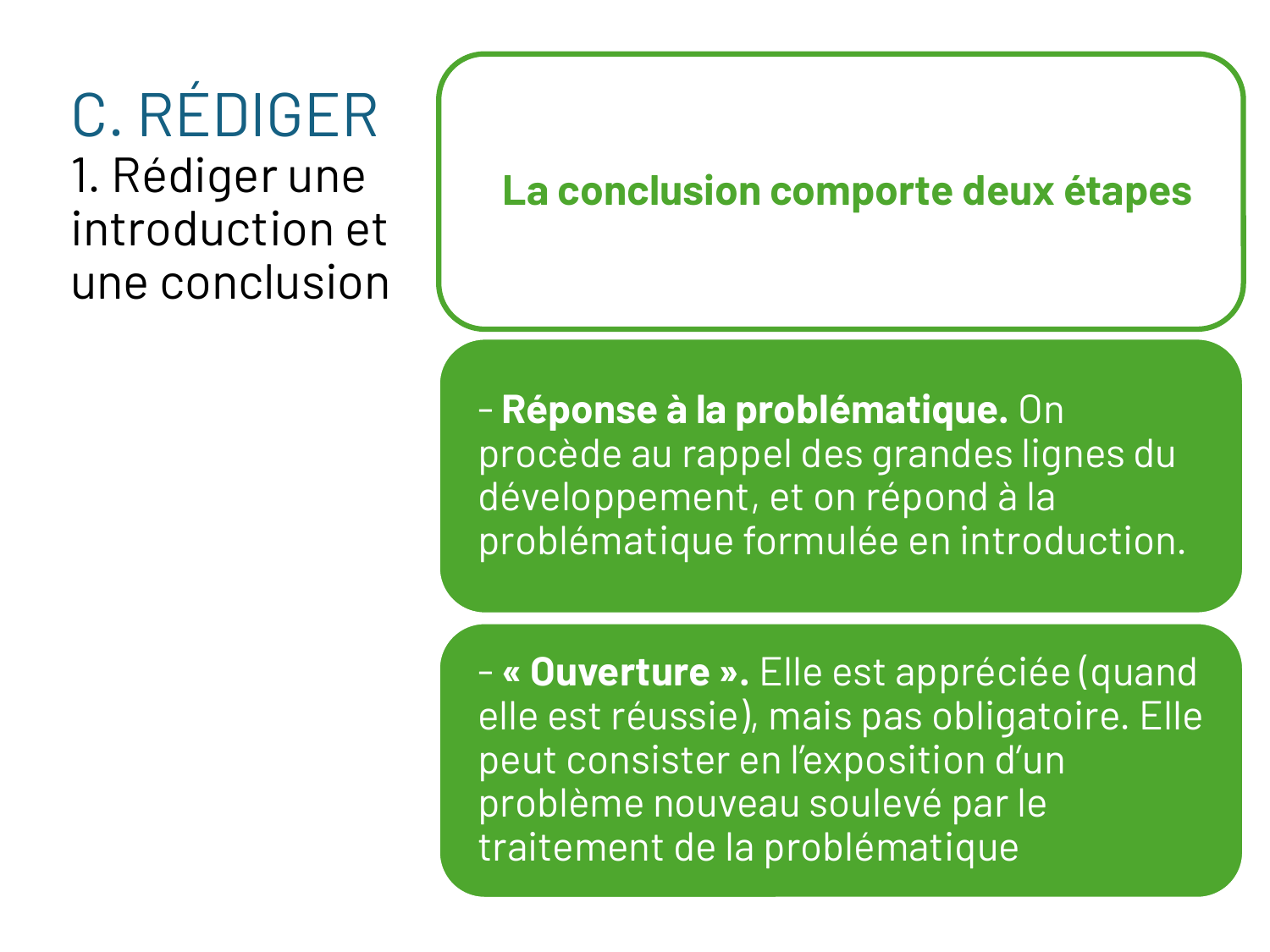

La conclusion comporte deux étapes
- Réponse à la problématique. On procède au rappel des grandes lignes du développement, et on répond à la problématique formulée en introduction.
- « Ouverture ». Elle est appréciée (quand elle est réussie), mais pas obligatoire. Elle peut consister en l’exposition d’un problème nouveau soulevé par le traitement de la problématique
# C. RÉDIGER 1. Rédiger une introduction et une conclusion